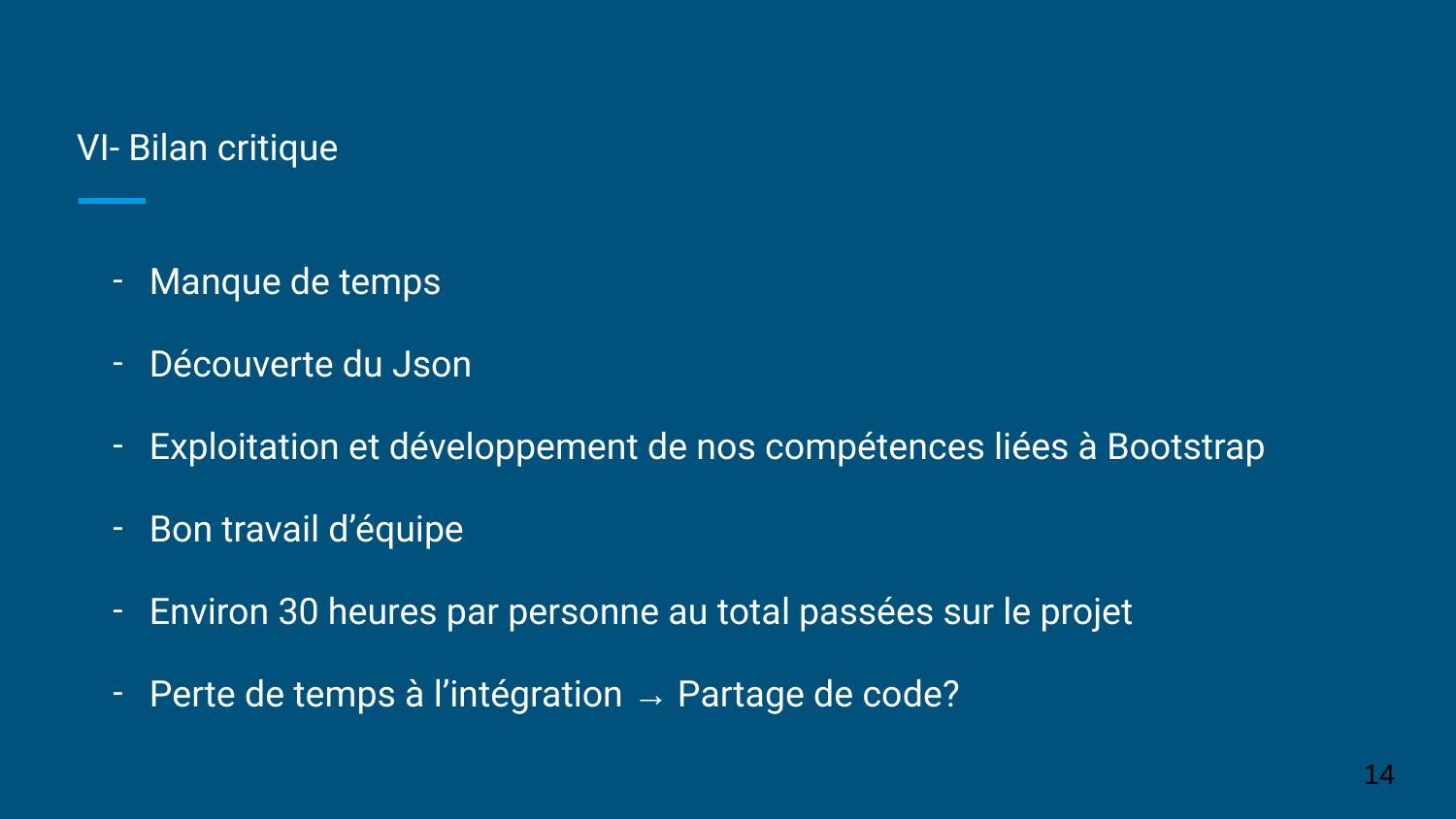

# VI- Bilan critique
Manque de temps
Découverte du Json
Exploitation et développement de nos compétences liées à Bootstrap
Bon travail d’équipe
Environ 30 heures par personne au total passées sur le projet
Perte de temps à l’intégration → Partage de code?
14